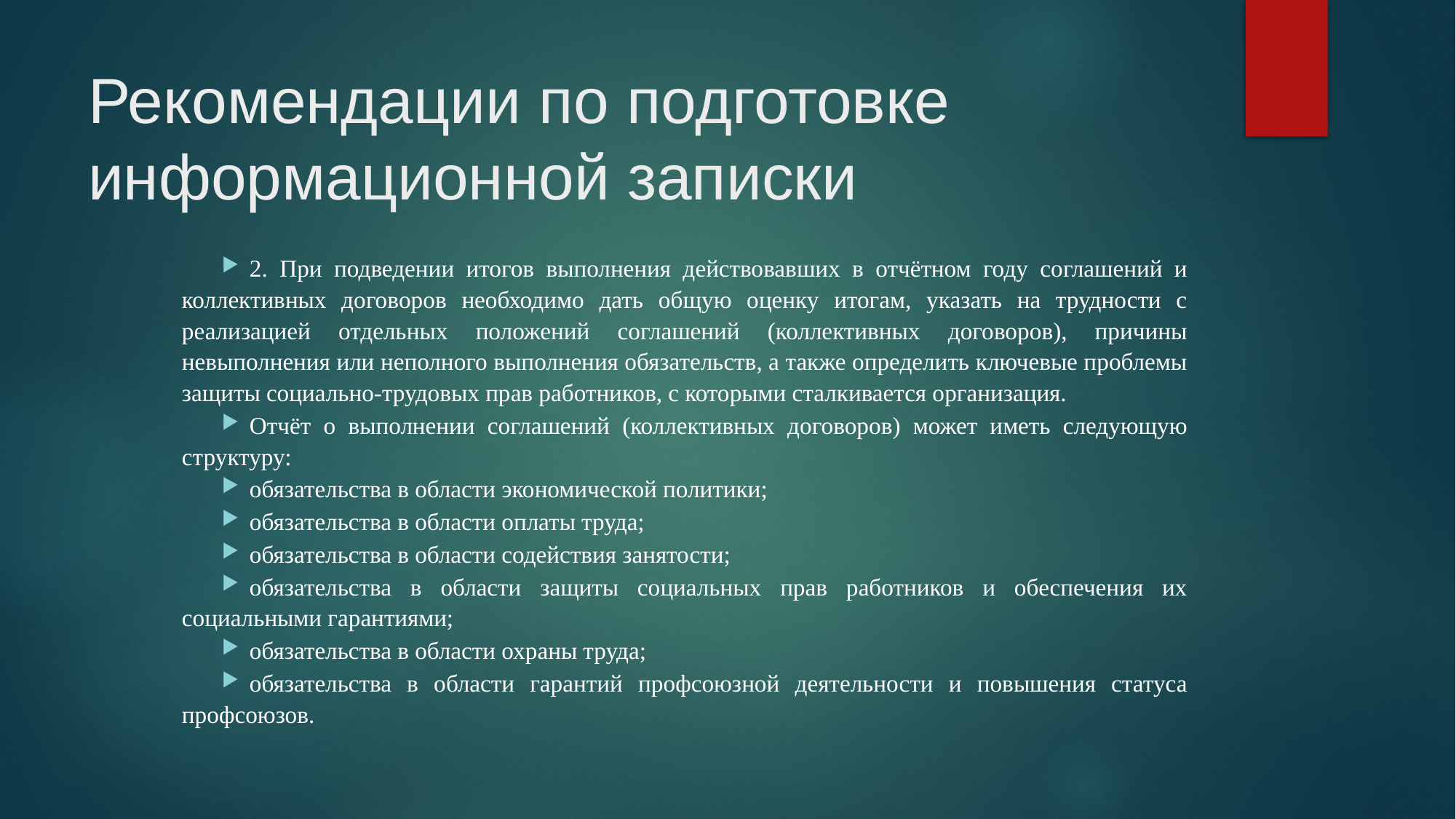

# Рекомендации по подготовке информационной записки
2. При подведении итогов выполнения действовавших в отчётном году соглашений и коллективных договоров необходимо дать общую оценку итогам, указать на трудности с реализацией отдельных положений соглашений (коллективных договоров), причины невыполнения или неполного выполнения обязательств, а также определить ключевые проблемы защиты социально-трудовых прав работников, с которыми сталкивается организация.
Отчёт о выполнении соглашений (коллективных договоров) может иметь следующую структуру:
обязательства в области экономической политики;
обязательства в области оплаты труда;
обязательства в области содействия занятости;
обязательства в области защиты социальных прав работников и обеспечения их социальными гарантиями;
обязательства в области охраны труда;
обязательства в области гарантий профсоюзной деятельности и повышения статуса профсоюзов.